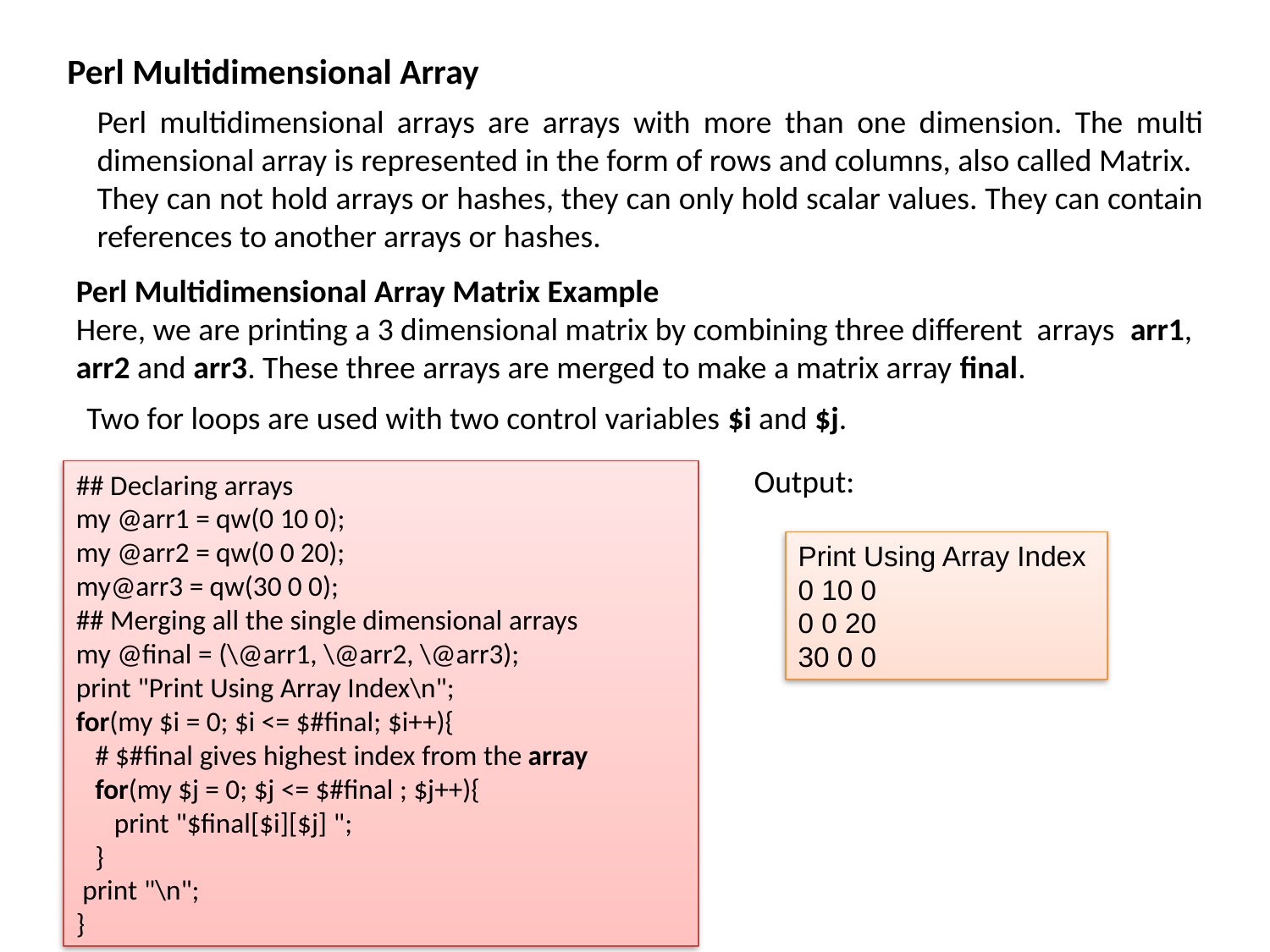

Perl Multidimensional Array
Perl multidimensional arrays are arrays with more than one dimension. The multi dimensional array is represented in the form of rows and columns, also called Matrix.
They can not hold arrays or hashes, they can only hold scalar values. They can contain references to another arrays or hashes.
Perl Multidimensional Array Matrix Example
Here, we are printing a 3 dimensional matrix by combining three different  arrays  arr1, arr2 and arr3. These three arrays are merged to make a matrix array final.
Two for loops are used with two control variables $i and $j.
Output:
## Declaring arrays
my @arr1 = qw(0 10 0);
my @arr2 = qw(0 0 20);
my@arr3 = qw(30 0 0);
## Merging all the single dimensional arrays
my @final = (\@arr1, \@arr2, \@arr3);
print "Print Using Array Index\n";
for(my $i = 0; $i <= $#final; $i++){
   # $#final gives highest index from the array
   for(my $j = 0; $j <= $#final ; $j++){
      print "$final[$i][$j] ";
   }
 print "\n";
}
Print Using Array Index
0 10 0
0 0 20
30 0 0